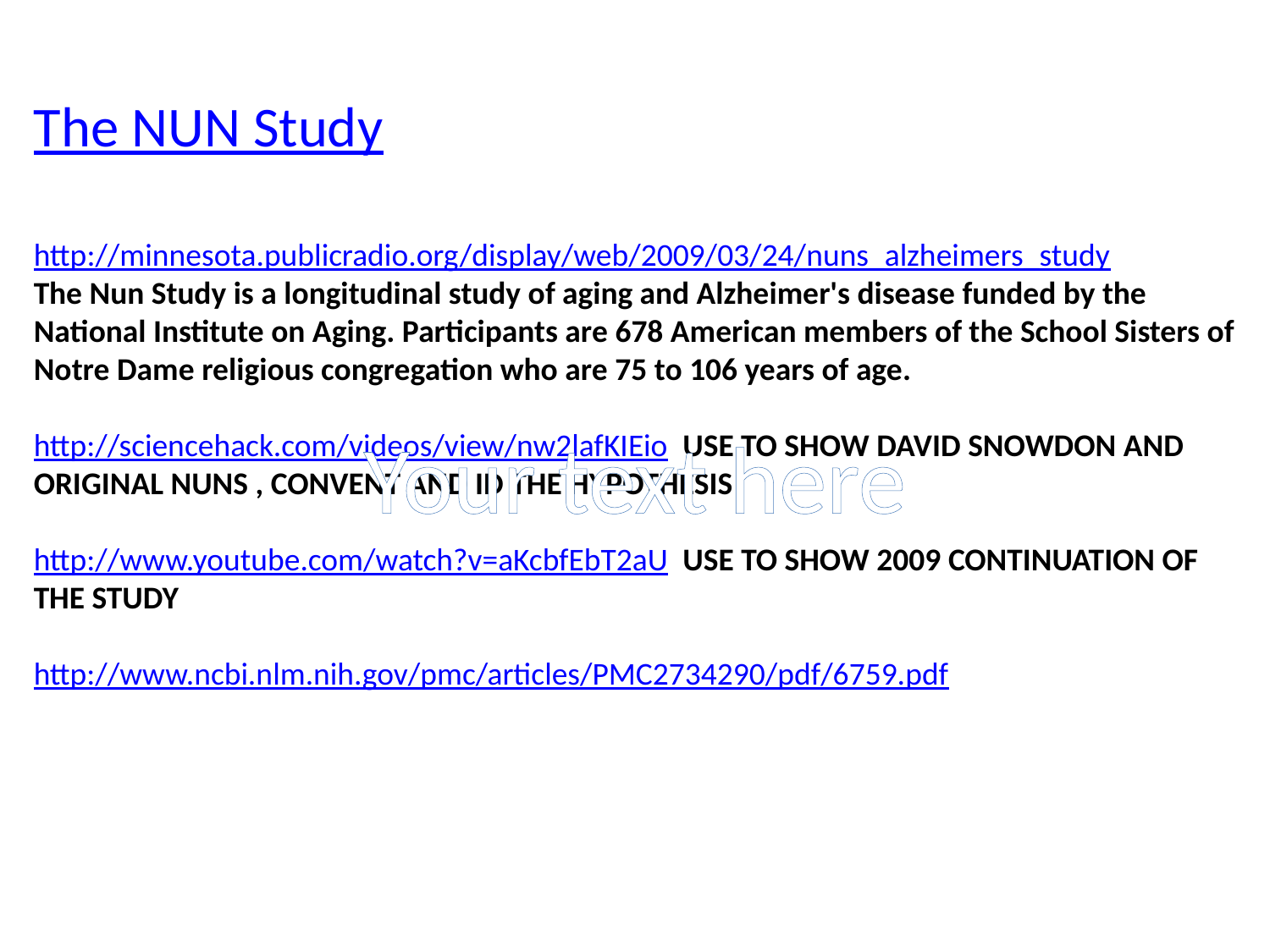

The NUN Study

http://minnesota.publicradio.org/display/web/2009/03/24/nuns_alzheimers_study
The Nun Study is a longitudinal study of aging and Alzheimer's disease funded by the National Institute on Aging. Participants are 678 American members of the School Sisters of Notre Dame religious congregation who are 75 to 106 years of age.

http://sciencehack.com/videos/view/nw2lafKIEio  USE TO SHOW DAVID SNOWDON AND ORIGINAL NUNS , CONVENT AND ID THE HYPOTHESIS

http://www.youtube.com/watch?v=aKcbfEbT2aU  USE TO SHOW 2009 CONTINUATION OF THE STUDY

http://www.ncbi.nlm.nih.gov/pmc/articles/PMC2734290/pdf/6759.pdf
Your text here